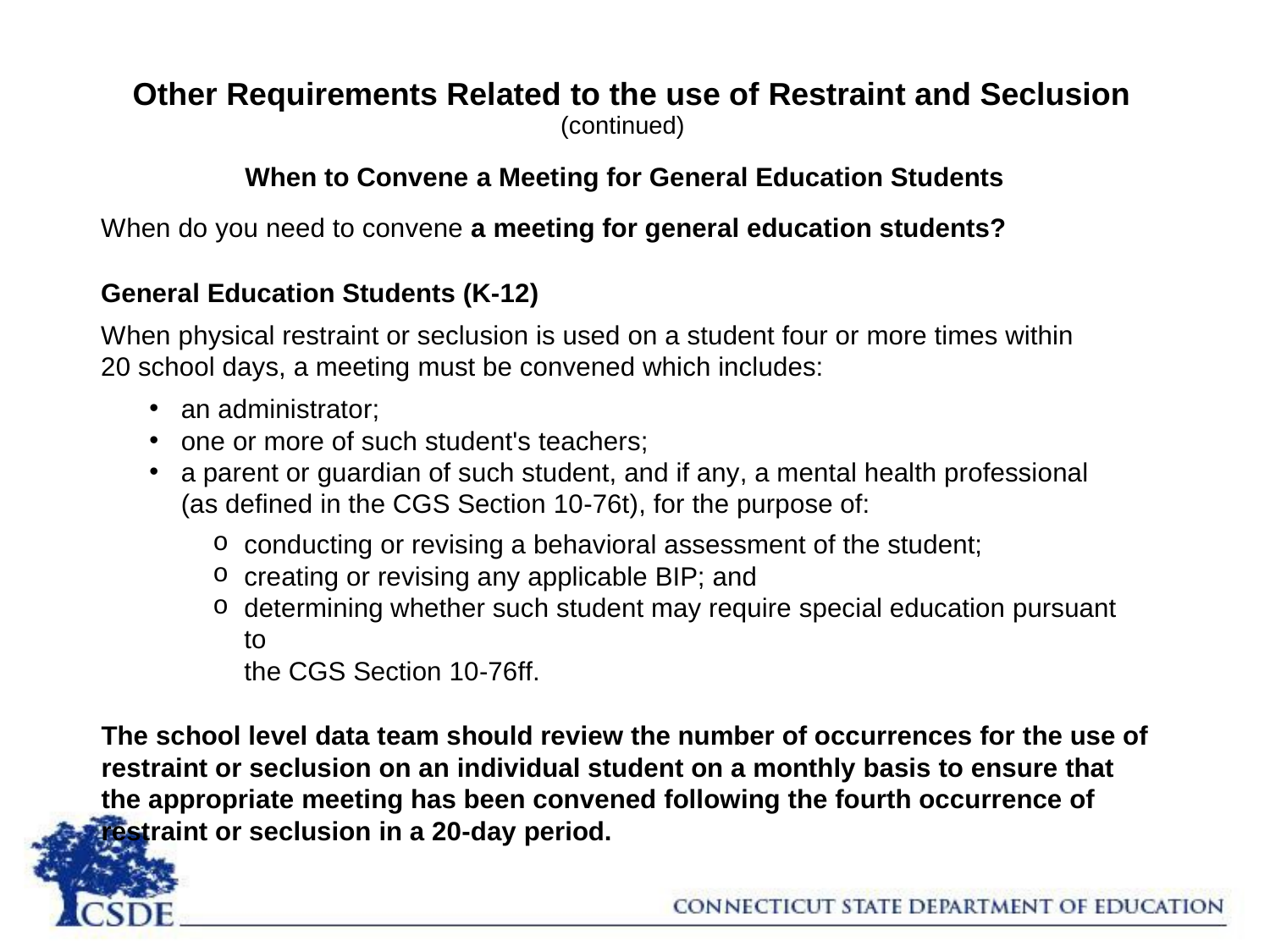

# Other Requirements Related to the use of Restraint and Seclusion
(continued)
When to Convene a Meeting for General Education Students
When do you need to convene a meeting for general education students?

General Education Students (K-12)
When physical restraint or seclusion is used on a student four or more times within 20 school days, a meeting must be convened which includes:
an administrator;
one or more of such student's teachers;
a parent or guardian of such student, and if any, a mental health professional (as defined in the CGS Section 10-76t), for the purpose of:
conducting or revising a behavioral assessment of the student;
creating or revising any applicable BIP; and
determining whether such student may require special education pursuant to
the CGS Section 10-76ff.

The school level data team should review the number of occurrences for the use of restraint or seclusion on an individual student on a monthly basis to ensure that the appropriate meeting has been convened following the fourth occurrence of restraint or seclusion in a 20-day period.